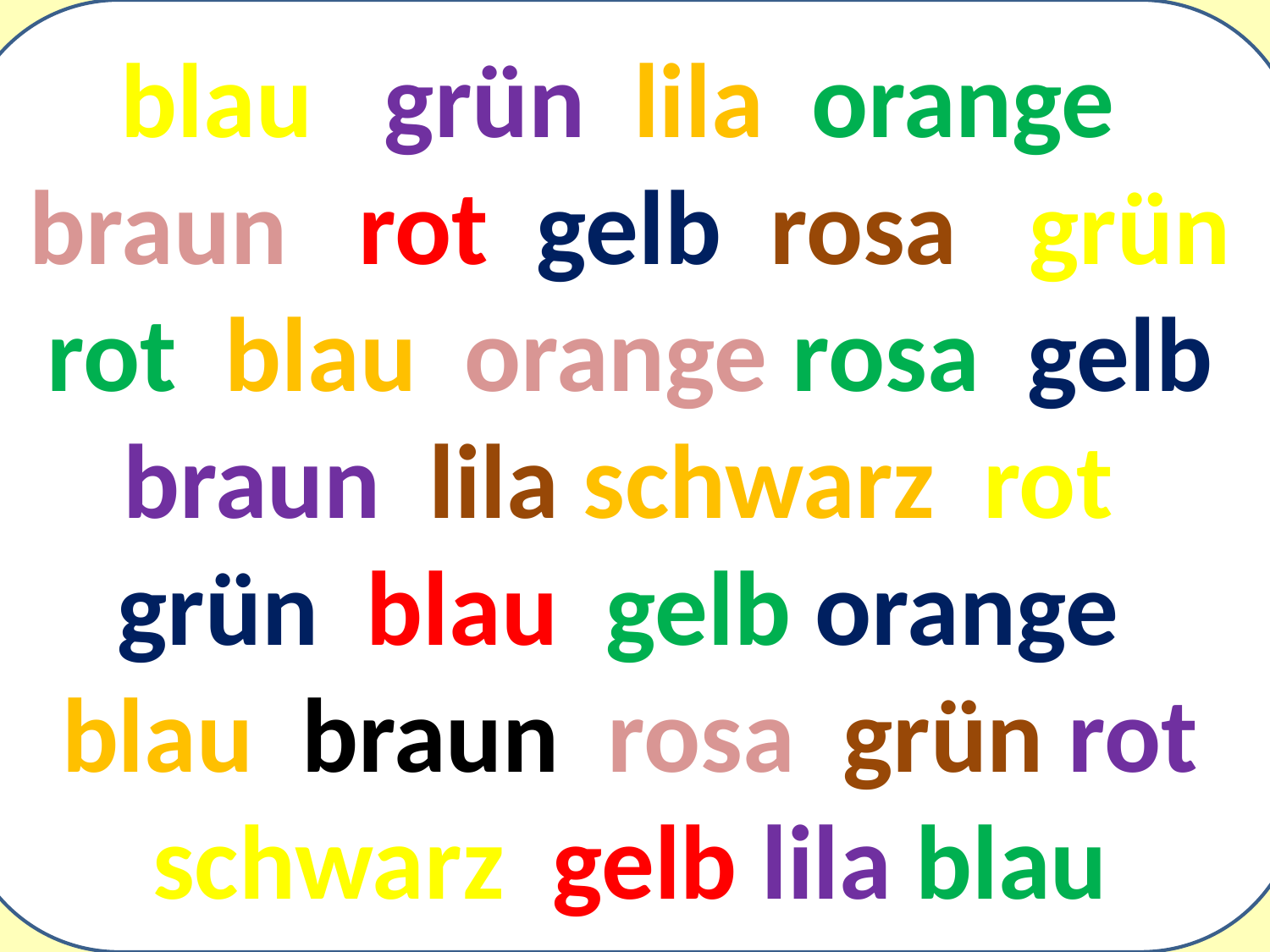

blau   grün  lila  orange  braun   rot  gelb  rosa   grün  rot  blau  orange rosa  gelb  braun  lila schwarz  rot  grün  blau  gelb orange  blau  braun  rosa  grün rot schwarz  gelb lila blau